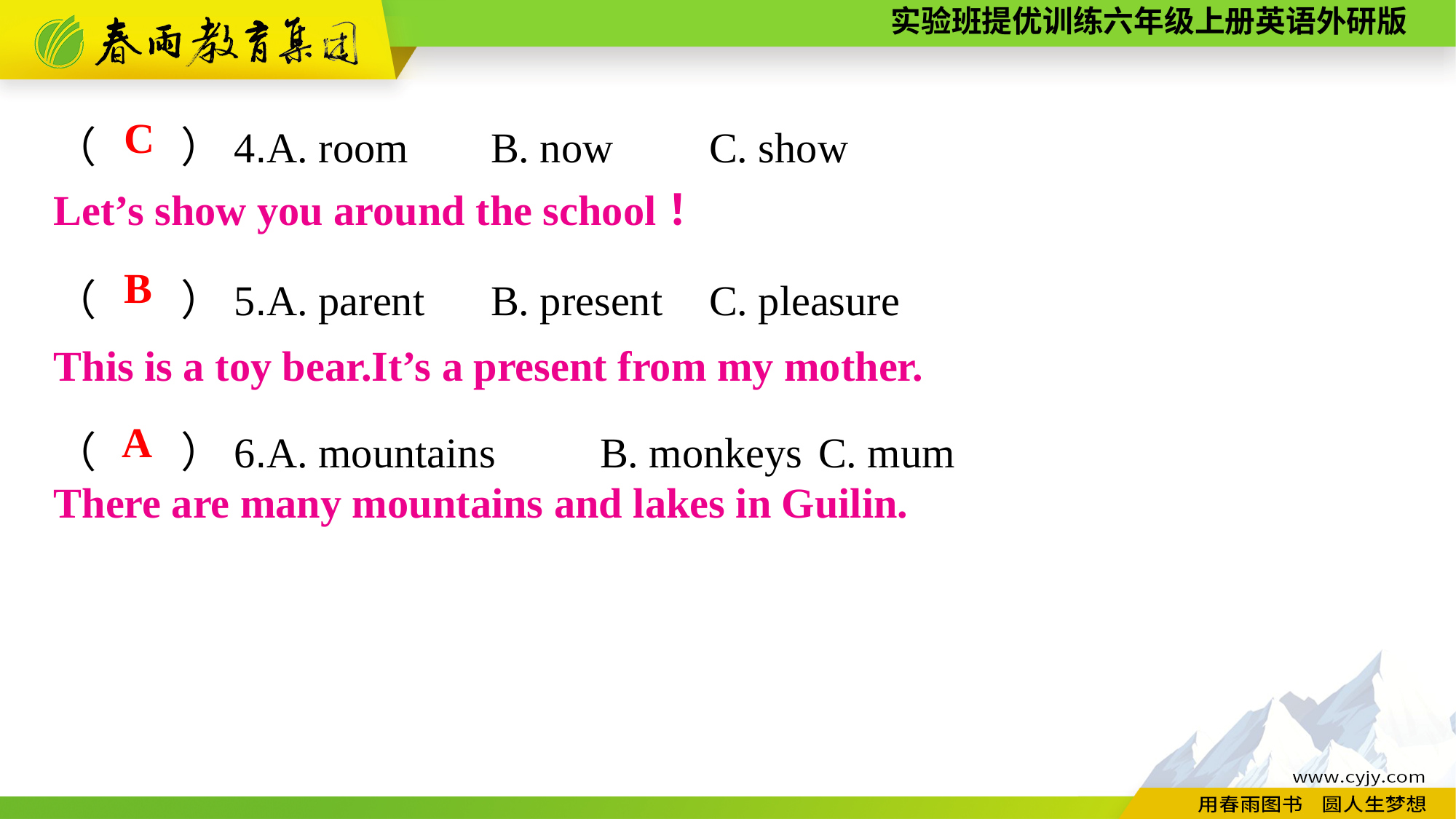

（　　）4.A. room	B. now	C. show

（　　）5.A. parent	B. present	C. pleasure

（　　）6.A. mountains	B. monkeys	C. mum
C
Let’s show you around the school！
B
This is a toy bear.It’s a present from my mother.
A
There are many mountains and lakes in Guilin.